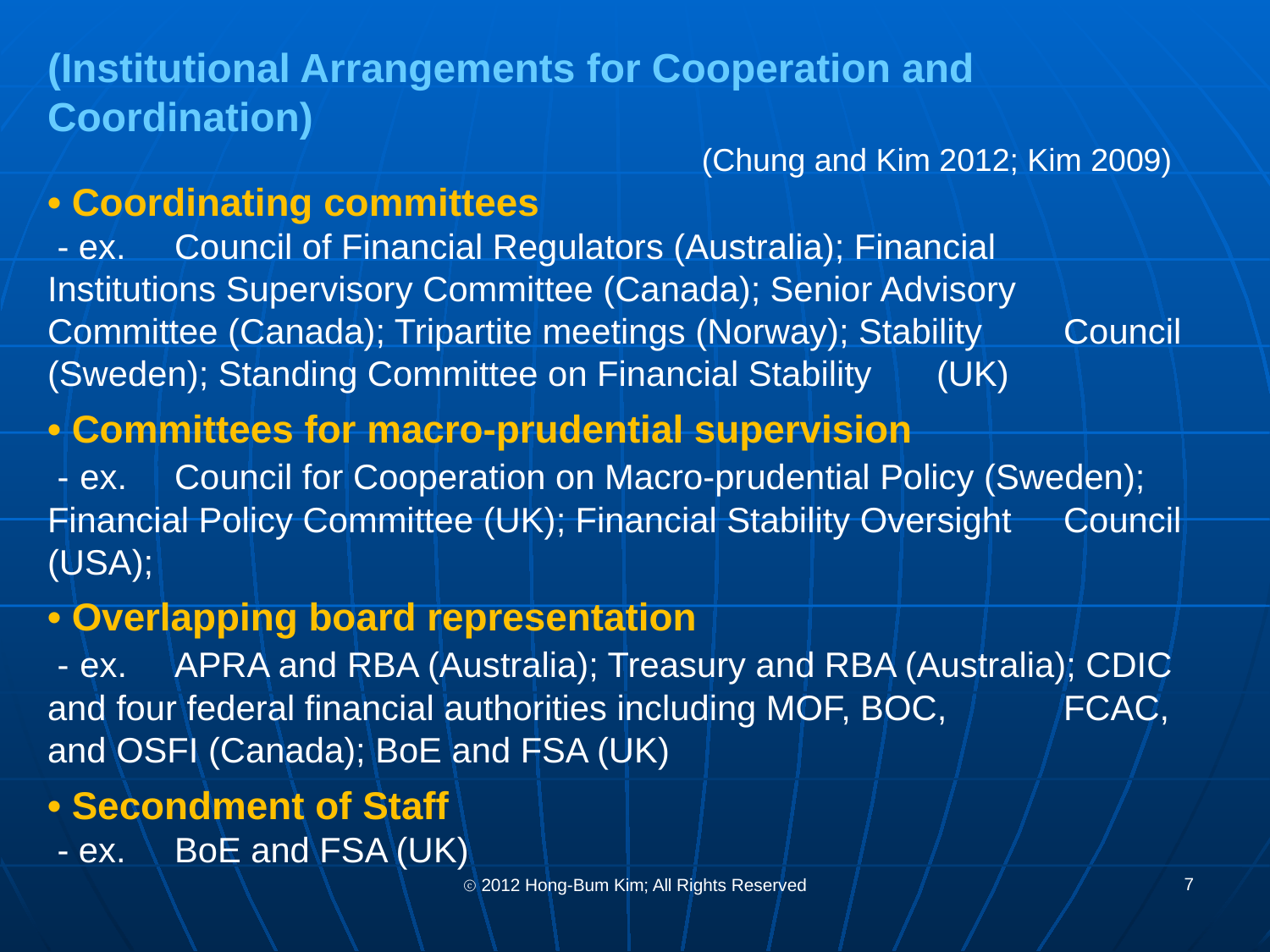

(Institutional Arrangements for Cooperation and Coordination)
					    (Chung and Kim 2012; Kim 2009)
• Coordinating committees
 - ex. 	Council of Financial Regulators (Australia); Financial 	Institutions Supervisory Committee (Canada); Senior Advisory 	Committee (Canada); Tripartite meetings (Norway); Stability 	Council	(Sweden); Standing Committee on Financial Stability	(UK)

• Committees for macro-prudential supervision
 - ex. 	Council for Cooperation on Macro-prudential Policy (Sweden); 	Financial Policy Committee (UK); Financial Stability Oversight 	Council (USA);

• Overlapping board representation
 - ex. 	APRA and RBA (Australia); Treasury and RBA (Australia); CDIC 	and four federal financial authorities including MOF, BOC, 	FCAC, and OSFI (Canada); BoE and FSA (UK)

• Secondment of Staff
 - ex. 	BoE and FSA (UK)

7
ⓒ 2012 Hong-Bum Kim; All Rights Reserved